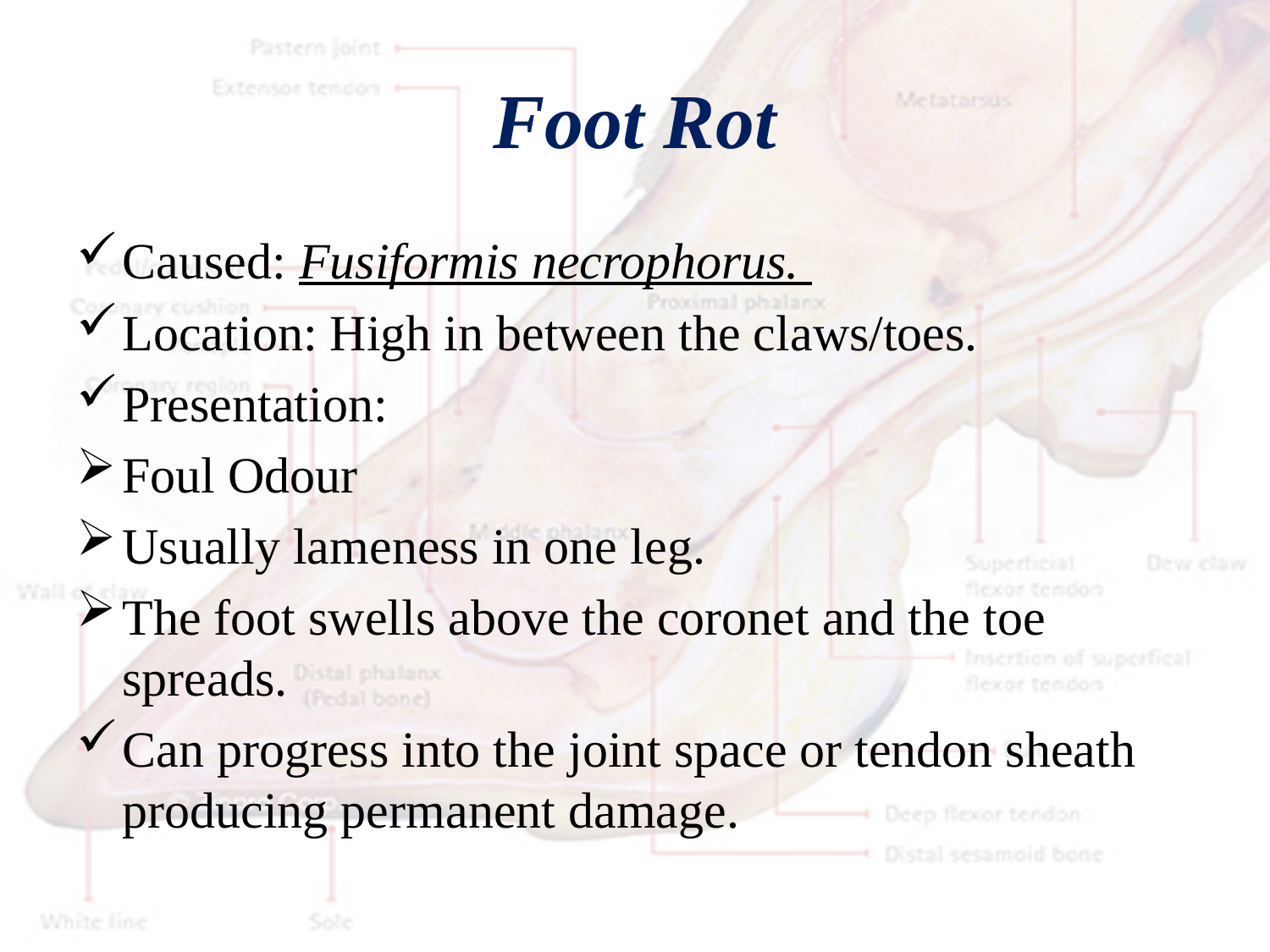

# Foot Rot
Caused: Fusiformis necrophorus.
Location: High in between the claws/toes.
Presentation:
Foul Odour
Usually lameness in one leg.
The foot swells above the coronet and the toe spreads.
Can progress into the joint space or tendon sheath producing permanent damage.